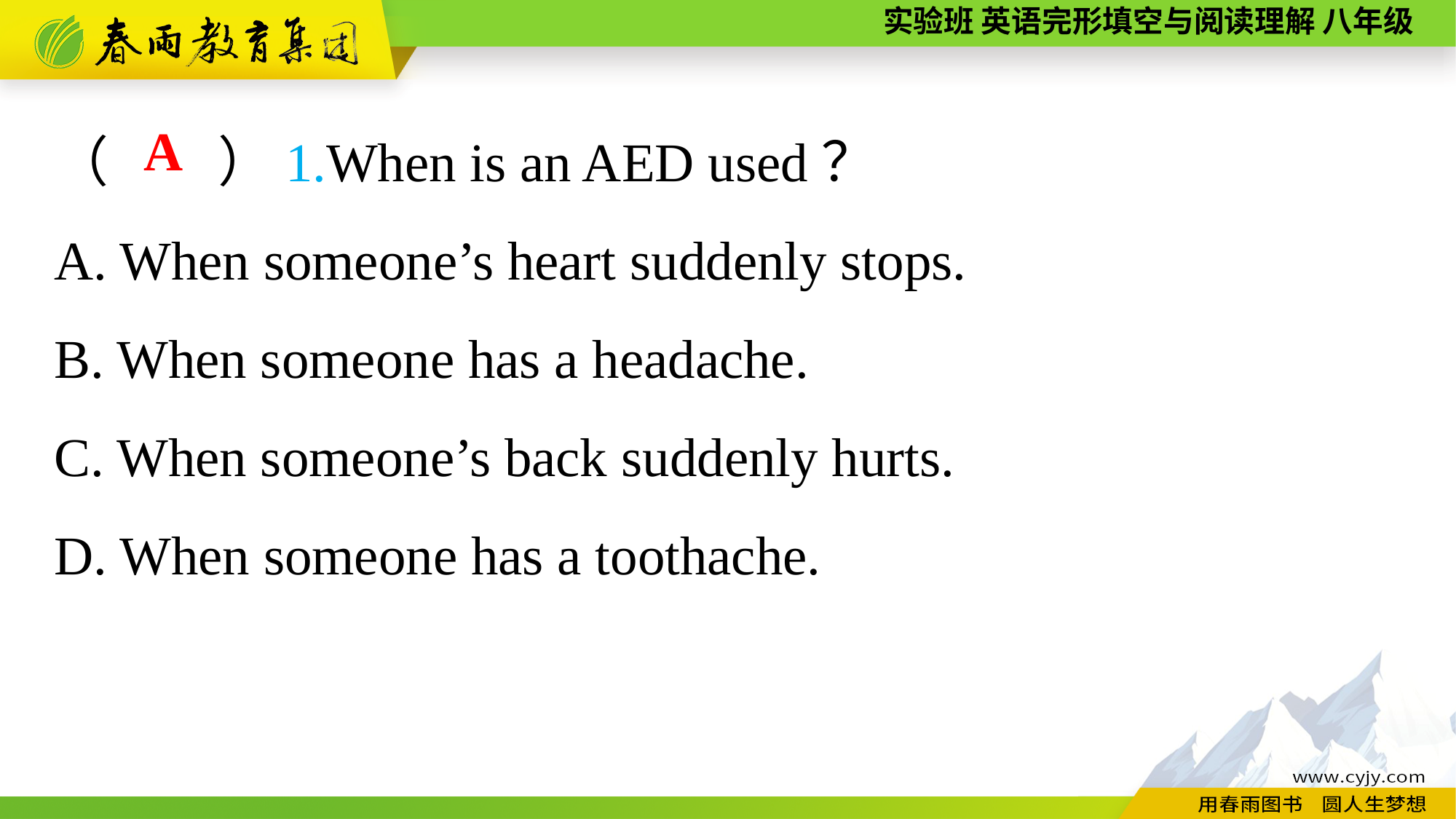

（　　）1.When is an AED used？
A. When someone’s heart suddenly stops.
B. When someone has a headache.
C. When someone’s back suddenly hurts.
D. When someone has a toothache.
A